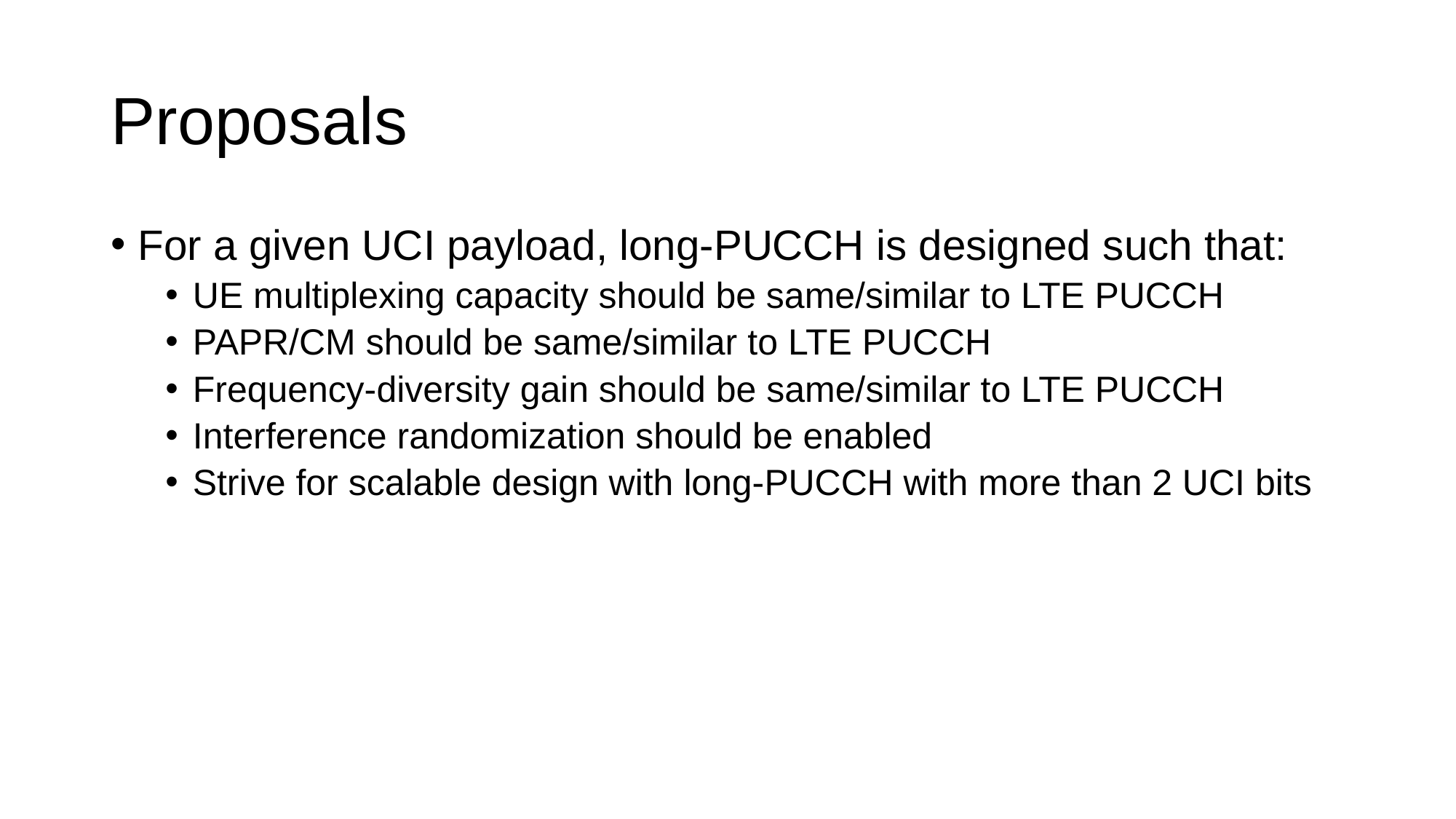

# Proposals
For a given UCI payload, long-PUCCH is designed such that:
UE multiplexing capacity should be same/similar to LTE PUCCH
PAPR/CM should be same/similar to LTE PUCCH
Frequency-diversity gain should be same/similar to LTE PUCCH
Interference randomization should be enabled
Strive for scalable design with long-PUCCH with more than 2 UCI bits